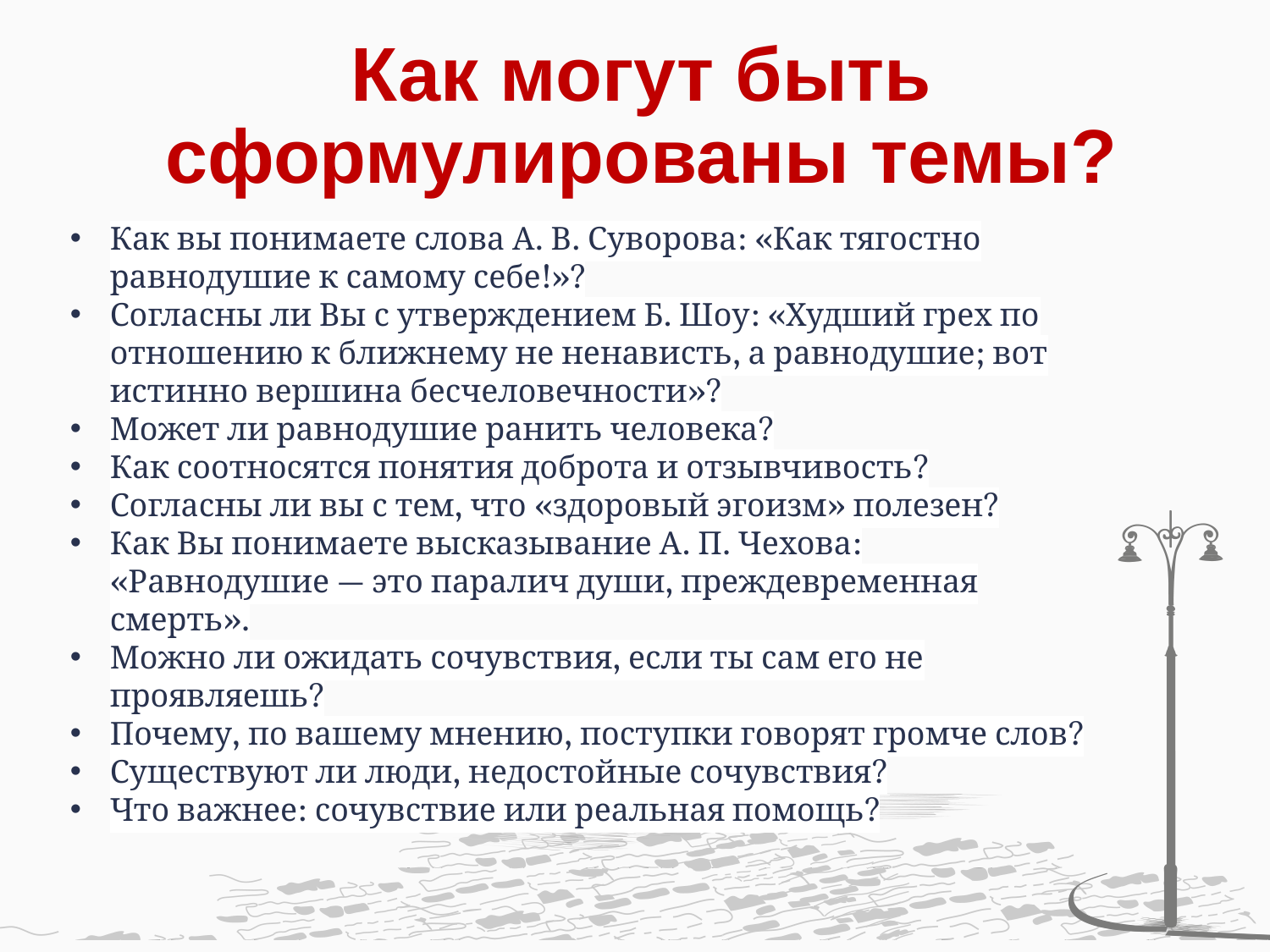

# Как могут быть сформулированы темы?
Как вы понимаете слова А. В. Суворова: «Как тягостно равнодушие к самому себе!»?
Согласны ли Вы с утверждением Б. Шоу: «Худший грех по отношению к ближнему не ненависть, а равнодушие; вот истинно вершина бесчеловечности»?
Может ли равнодушие ранить человека?
Как соотносятся понятия доброта и отзывчивость?
Согласны ли вы с тем, что «здоровый эгоизм» полезен?
Как Вы понимаете высказывание А. П. Чехова: «Равнодушие — это паралич души, преждевременная смерть».
Можно ли ожидать сочувствия, если ты сам его не проявляешь?
Почему, по вашему мнению, поступки говорят громче слов?
Существуют ли люди, недостойные сочувствия?
Что важнее: сочувствие или реальная помощь?